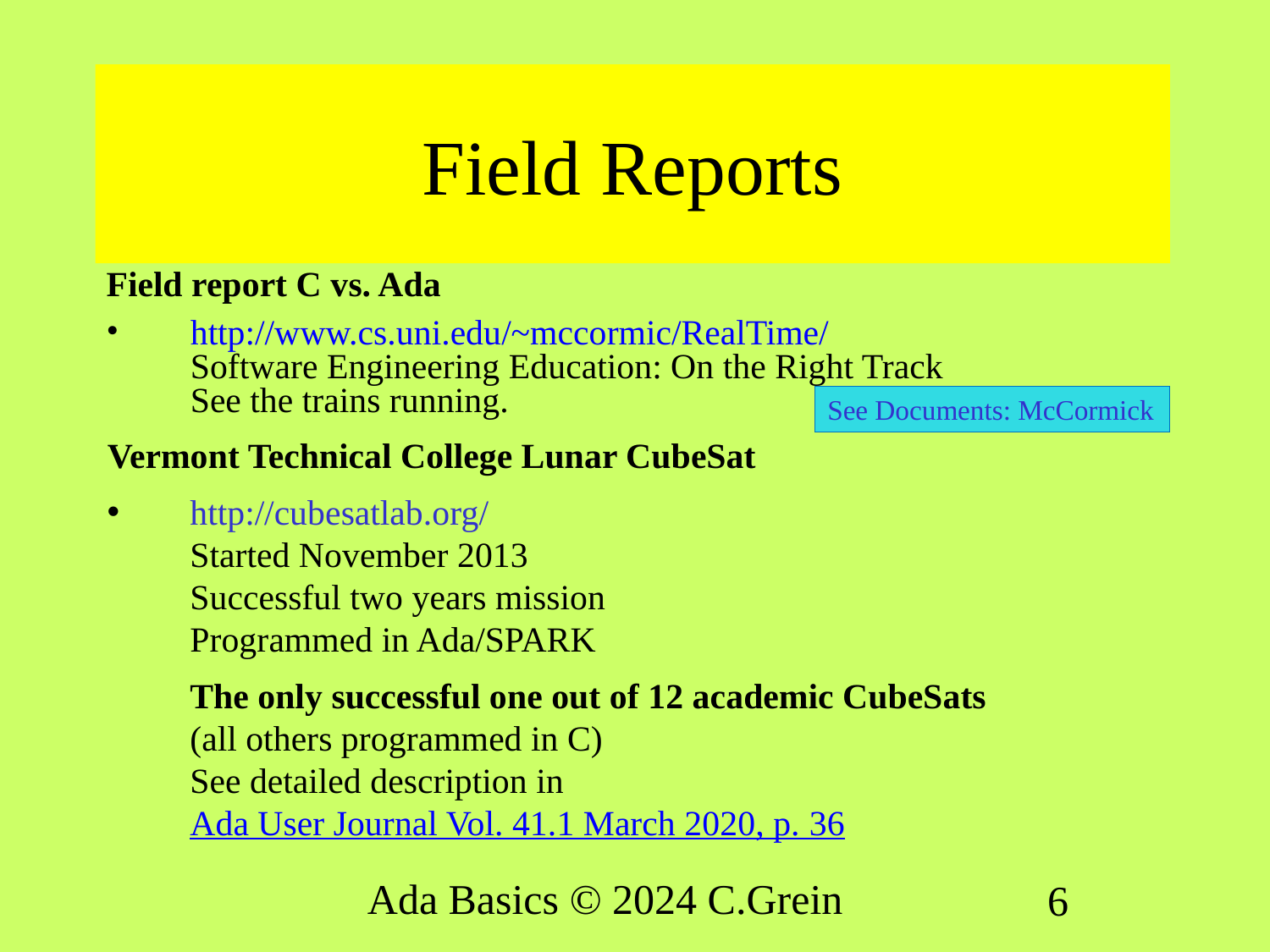

# Field Reports
Field report C vs. Ada
http://www.cs.uni.edu/~mccormic/RealTime/
Software Engineering Education: On the Right Track
See the trains running.
Vermont Technical College Lunar CubeSat
http://cubesatlab.org/
Started November 2013
Successful two years mission
Programmed in Ada/SPARK
The only successful one out of 12 academic CubeSats
(all others programmed in C)
See detailed description in
Ada User Journal Vol. 41.1 March 2020, p. 36
See Documents: McCormick
Ada Basics © 2024 C.Grein
6